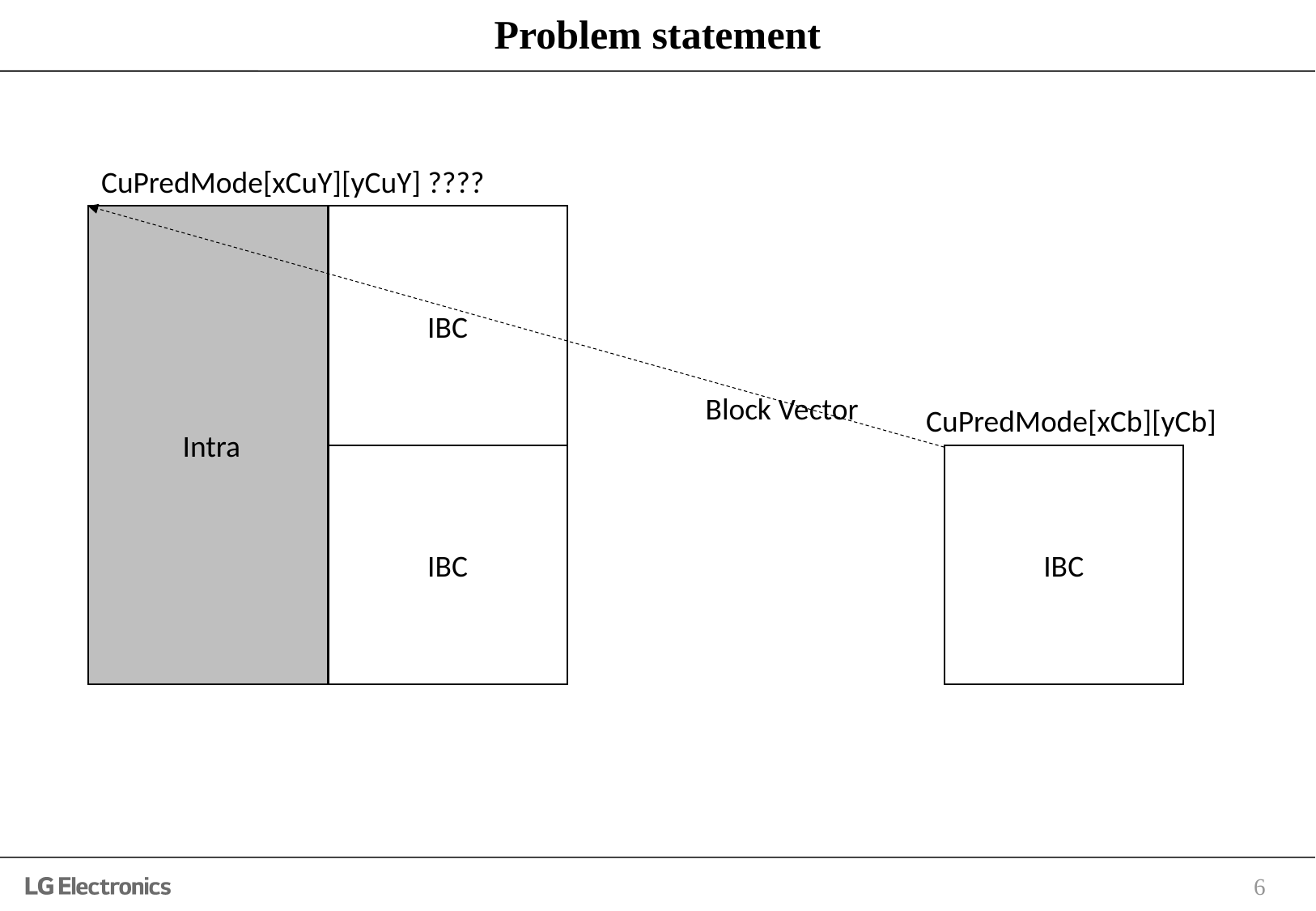

# Problem statement
CuPredMode[xCuY][yCuY] ????
            Intra
IBC
Block Vector
CuPredMode[xCb][yCb]
IBC
IBC
6